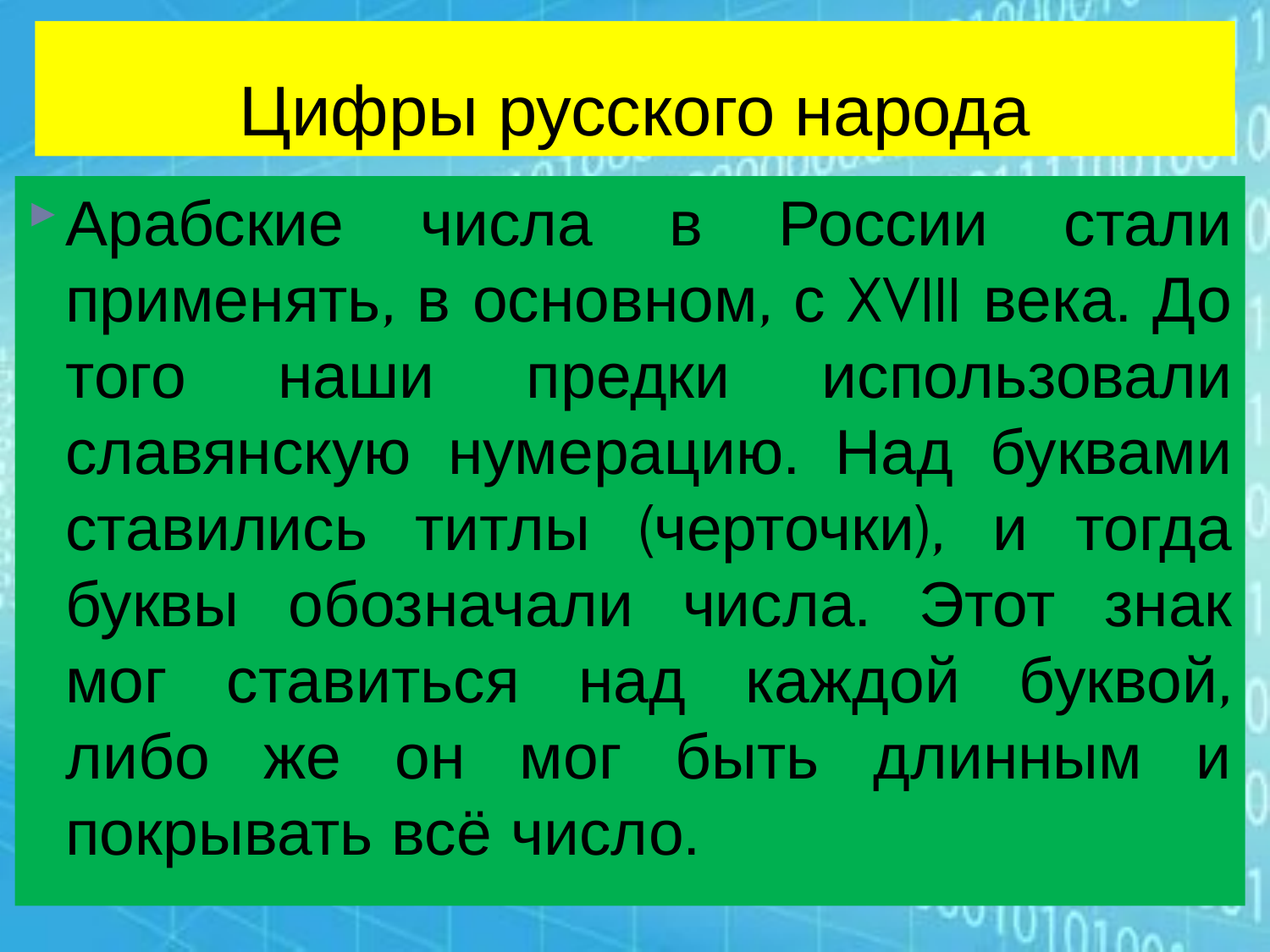

# Цифры русского народа
Арабские числа в России стали применять, в основном, с XVIII века. До того наши предки использовали славянскую нумерацию. Над буквами ставились титлы (черточки), и тогда буквы обозначали числа. Этот знак мог ставиться над каждой буквой, либо же он мог быть длинным и покрывать всё число.